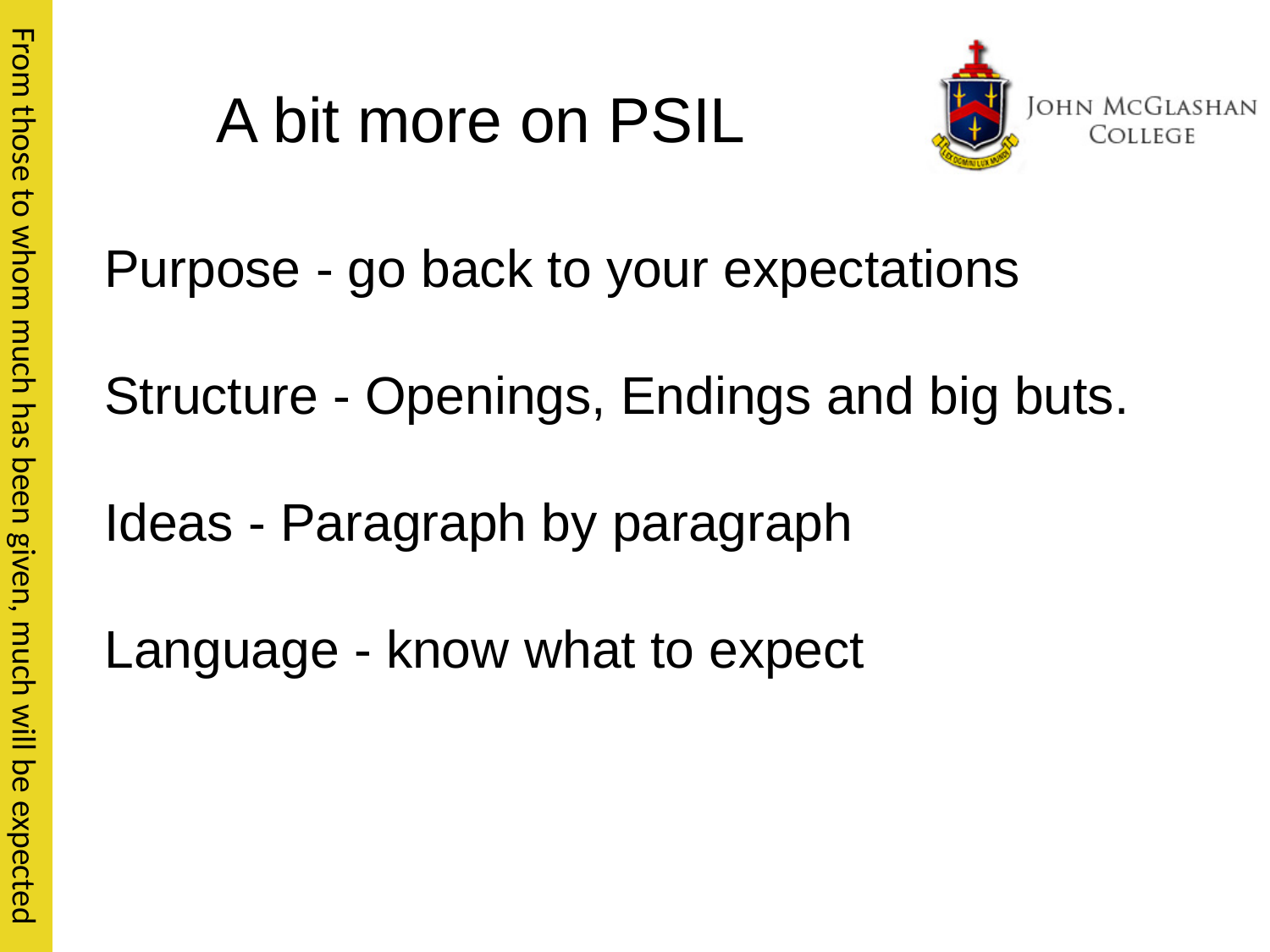

# A bit more on PSIL
Purpose - go back to your expectations

Structure - Openings, Endings and big buts.

Ideas - Paragraph by paragraph

Language - know what to expect